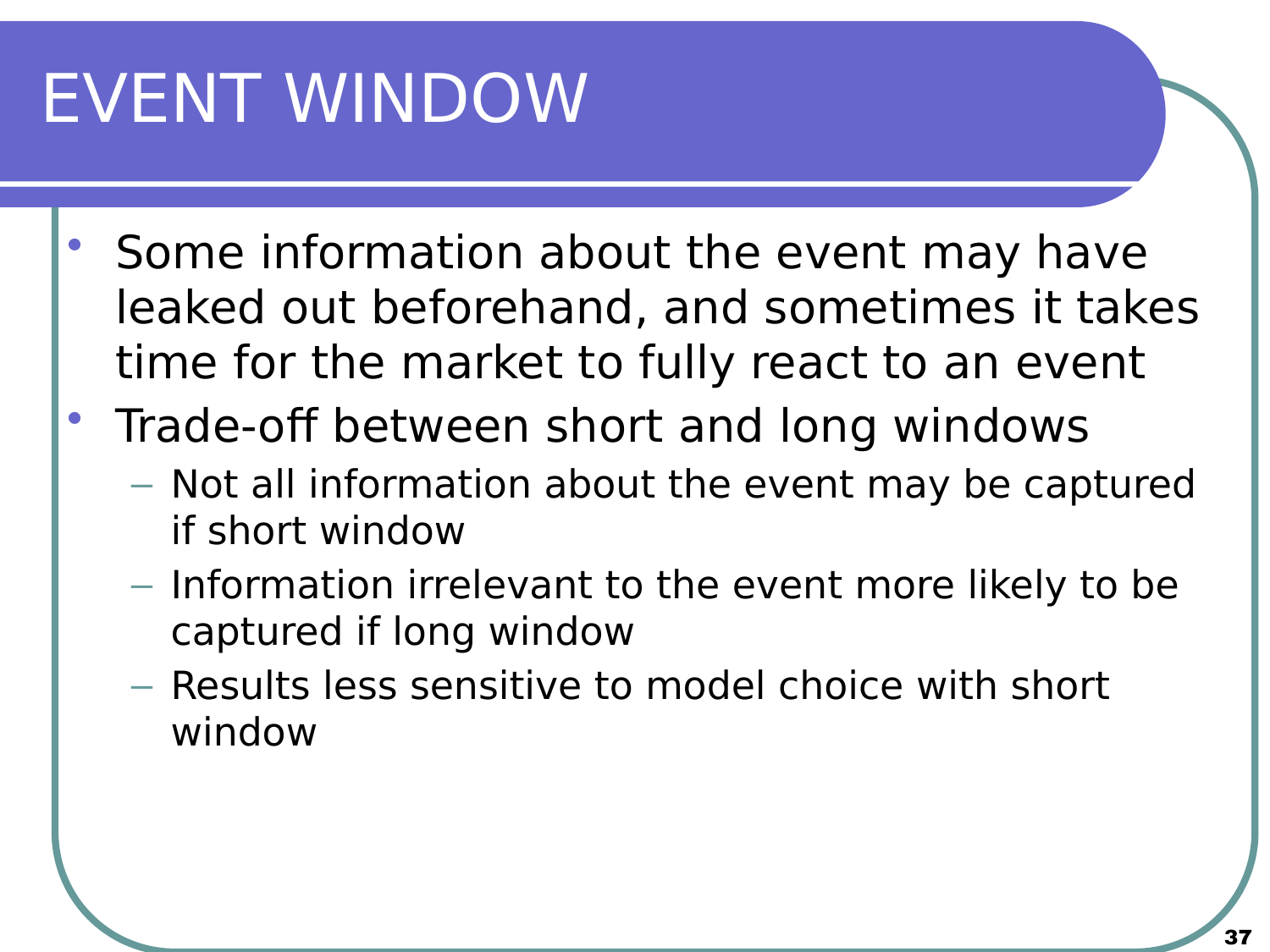

# EVENT WINDOW
Some information about the event may have leaked out beforehand, and sometimes it takes time for the market to fully react to an event
Trade-off between short and long windows
Not all information about the event may be captured if short window
Information irrelevant to the event more likely to be captured if long window
Results less sensitive to model choice with short window
37